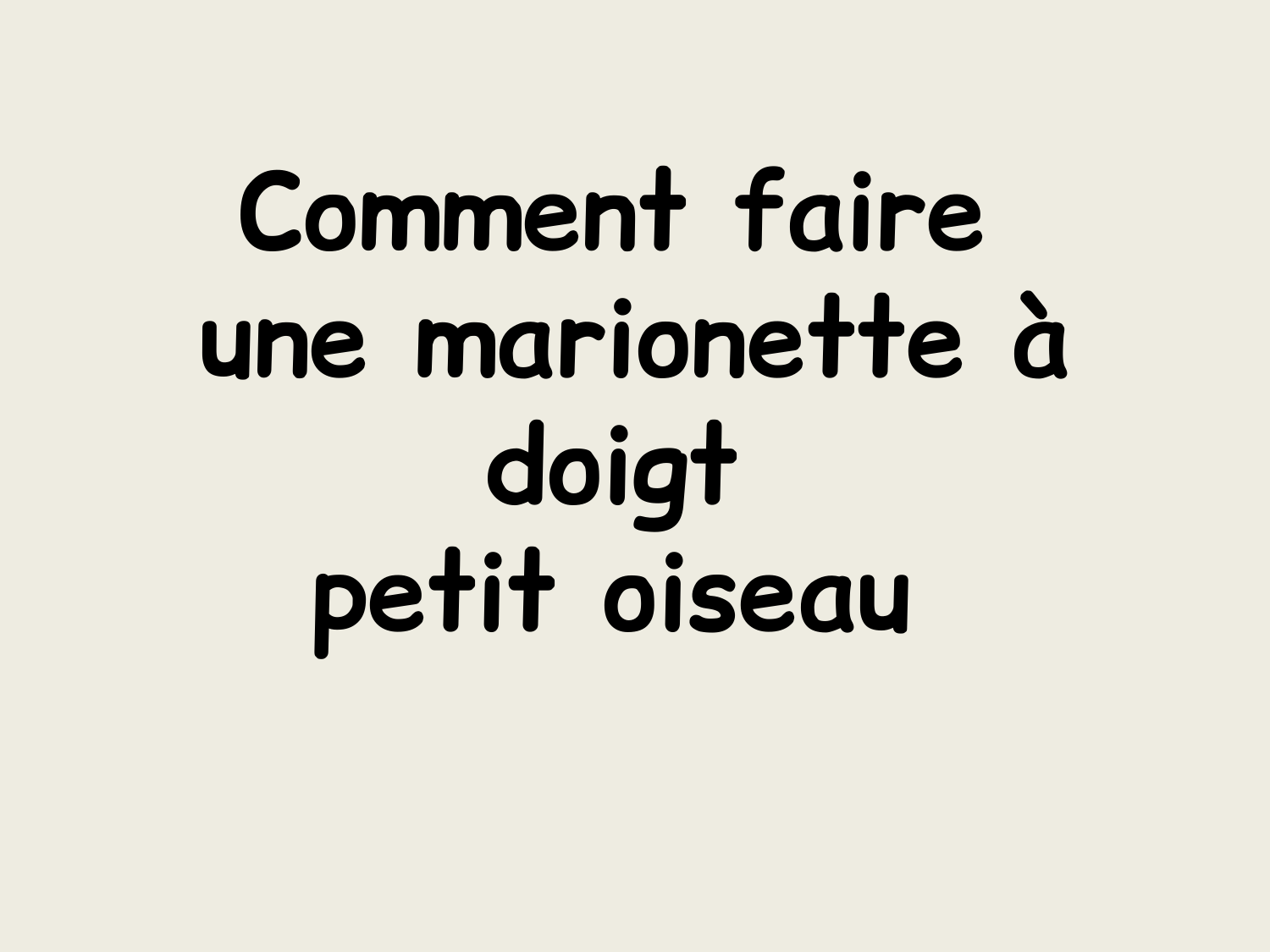

# Comment faire une marionette à doigt petit oiseau